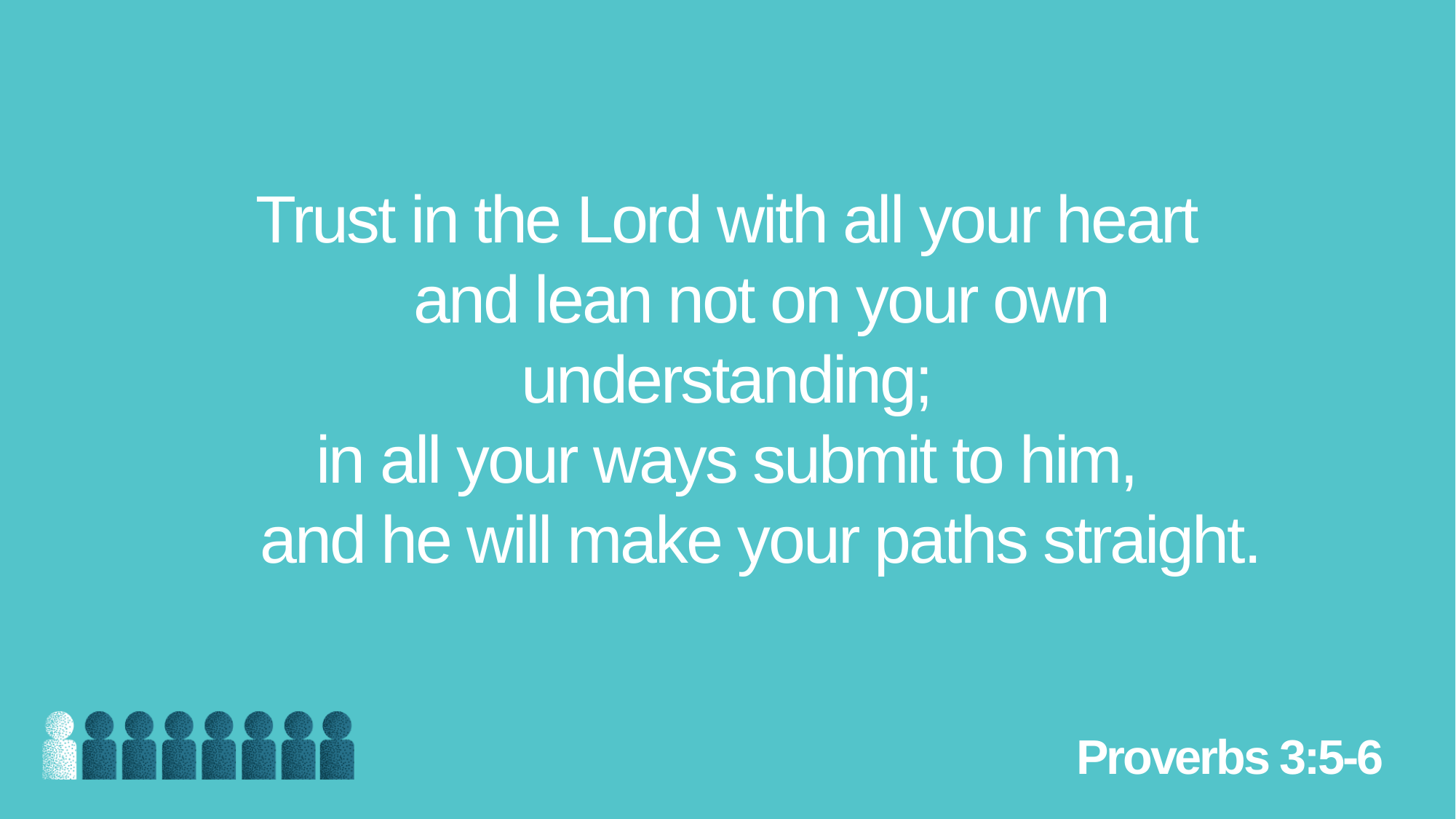

Trust in the Lord with all your heart
    and lean not on your own understanding;
in all your ways submit to him,
    and he will make your paths straight.
Proverbs 3:5-6